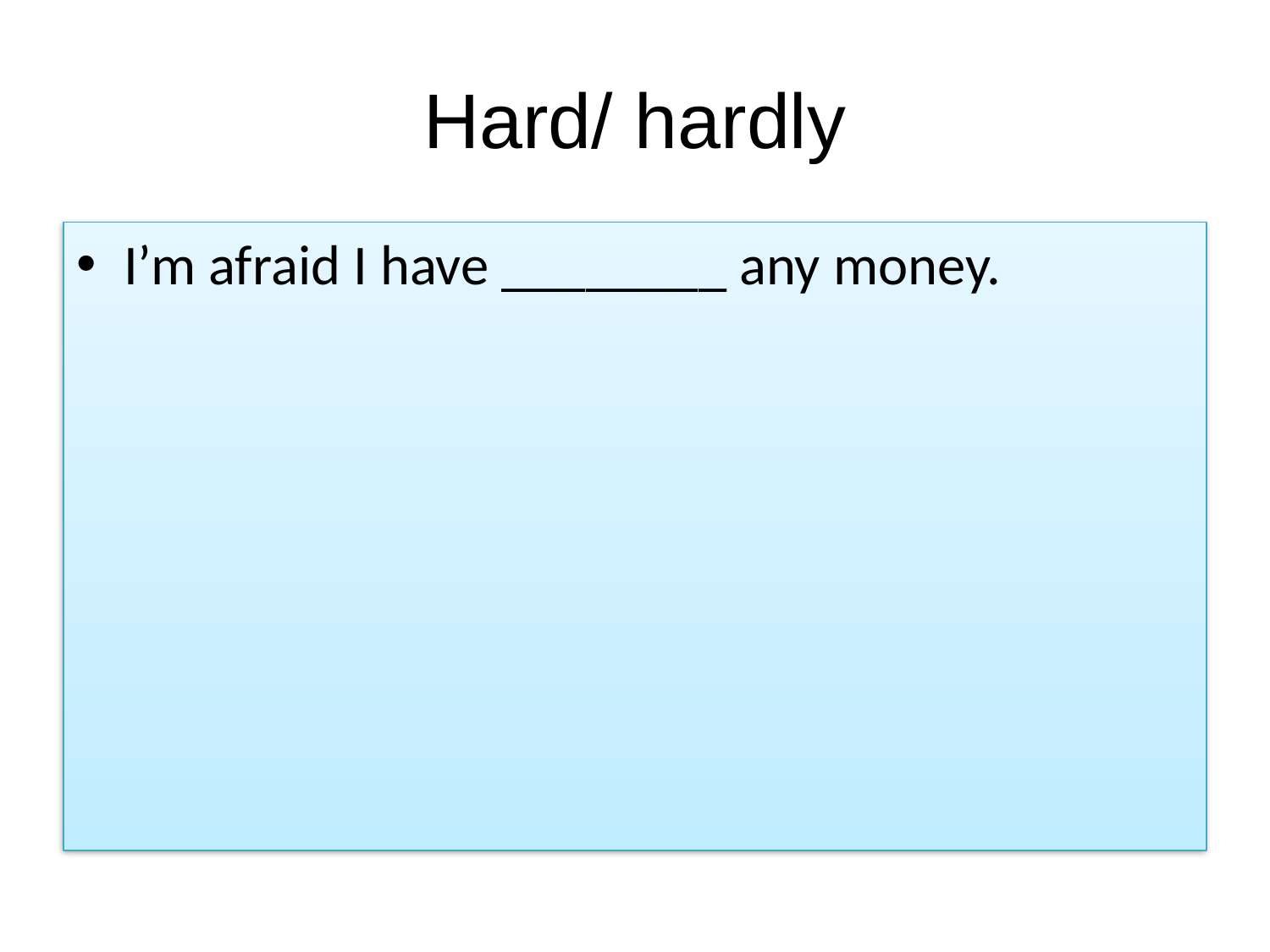

# Hard/ hardly
I’m afraid I have ________ any money.